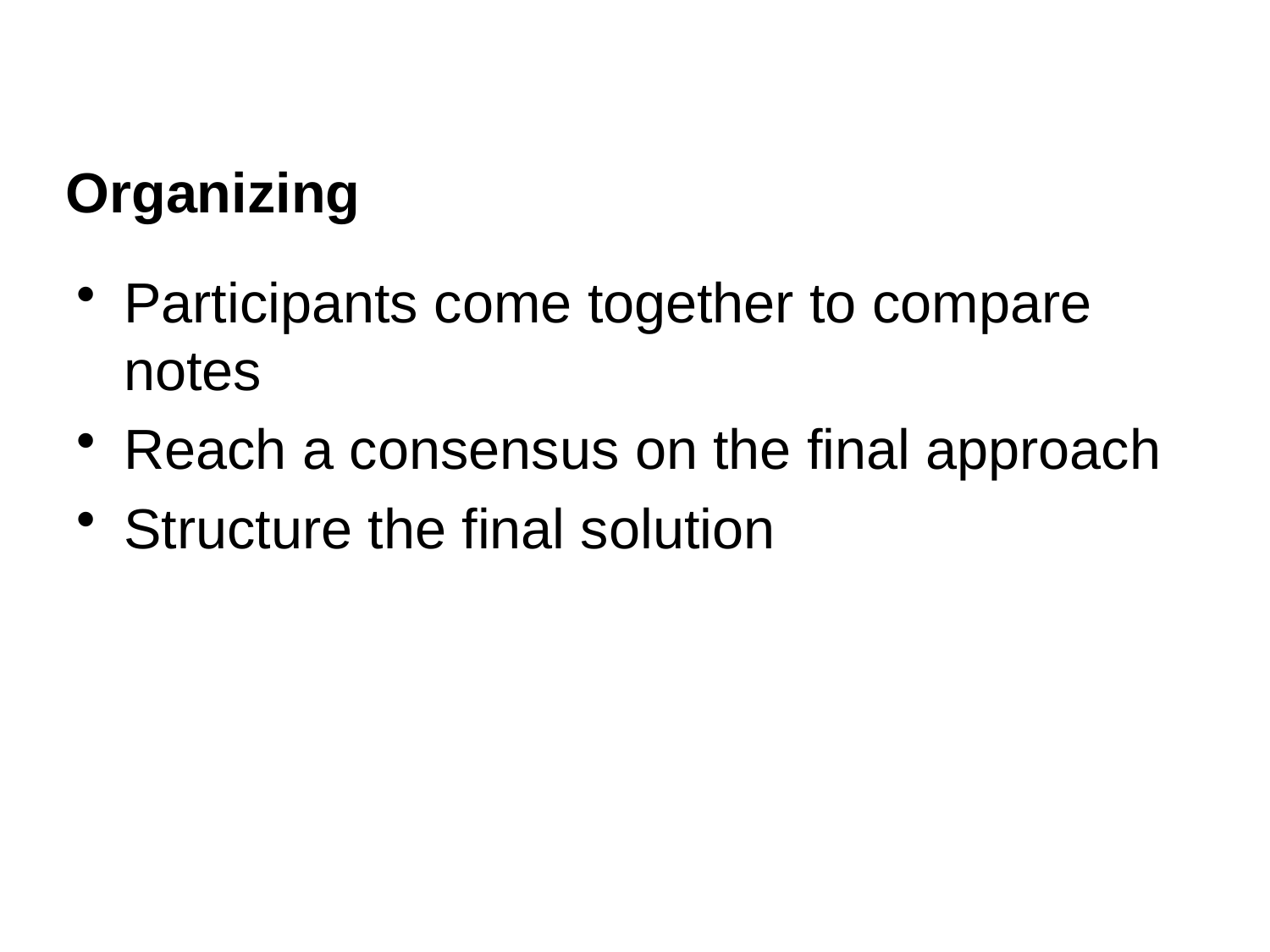

# Organizing
Participants come together to compare notes
Reach a consensus on the final approach
Structure the final solution